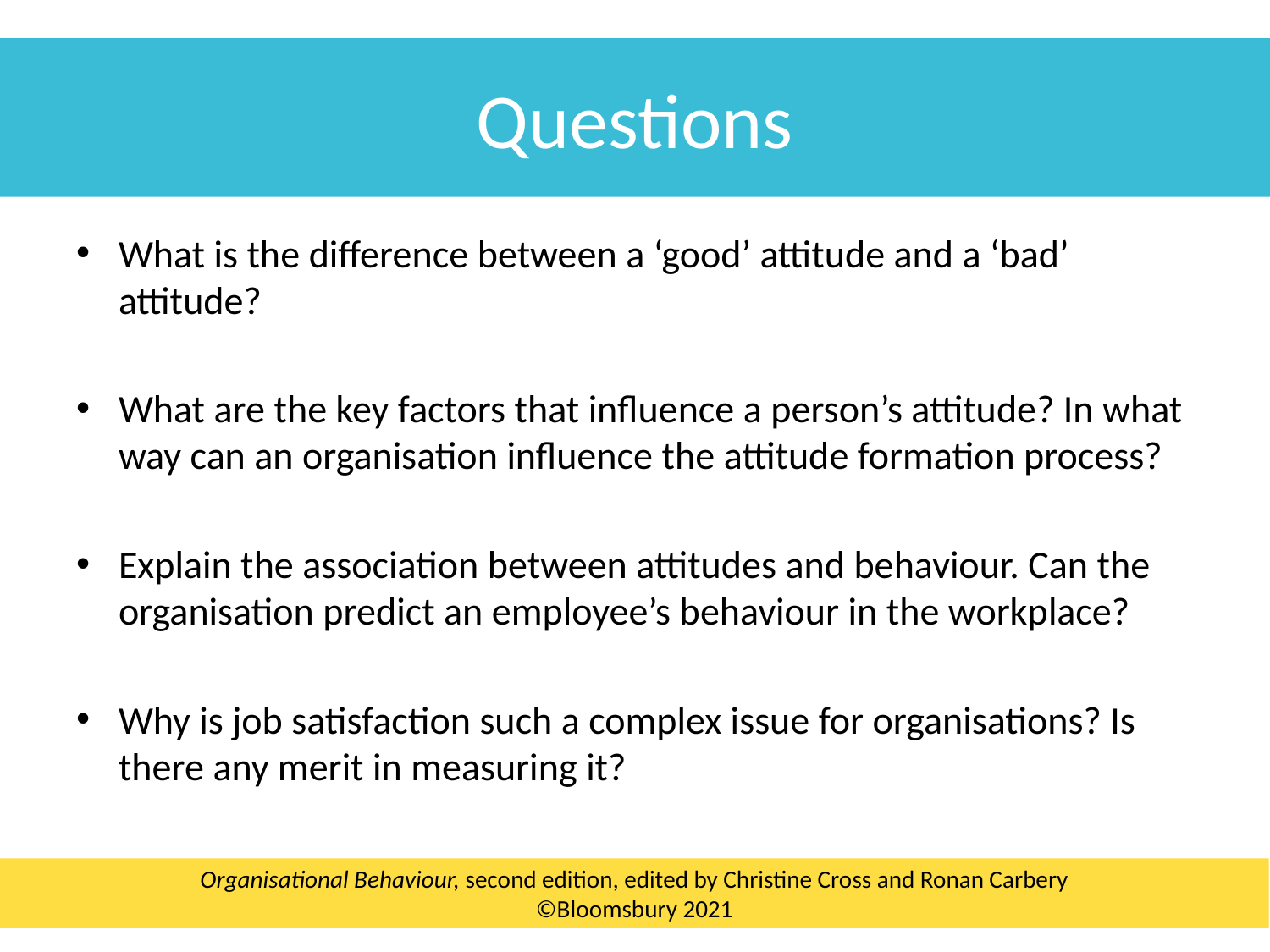

Questions
What is the difference between a ‘good’ attitude and a ‘bad’ attitude?

What are the key factors that influence a person’s attitude? In what way can an organisation influence the attitude formation process?

Explain the association between attitudes and behaviour. Can the organisation predict an employee’s behaviour in the workplace?

Why is job satisfaction such a complex issue for organisations? Is there any merit in measuring it?